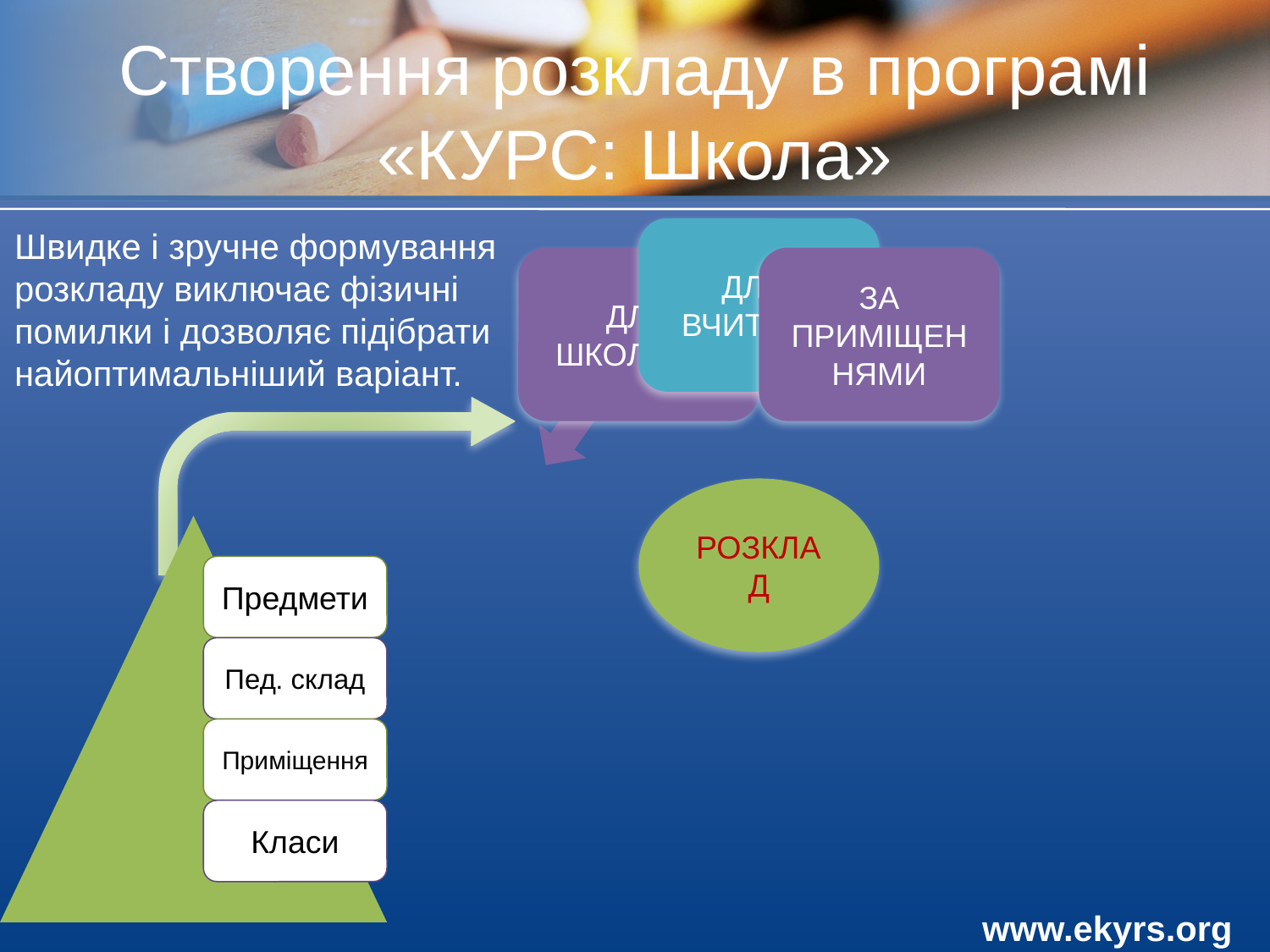

# Створення розкладу в програмі «КУРС: Школа»
РОЗКЛАД
ДЛЯ
ВЧИТЕЛІВ
Швидке і зручне формування
розкладу виключає фізичні
помилки і дозволяє підібрати
найоптимальніший варіант.

Предмети
Пед. склад
Приміщення
Класи
www.ekyrs.org